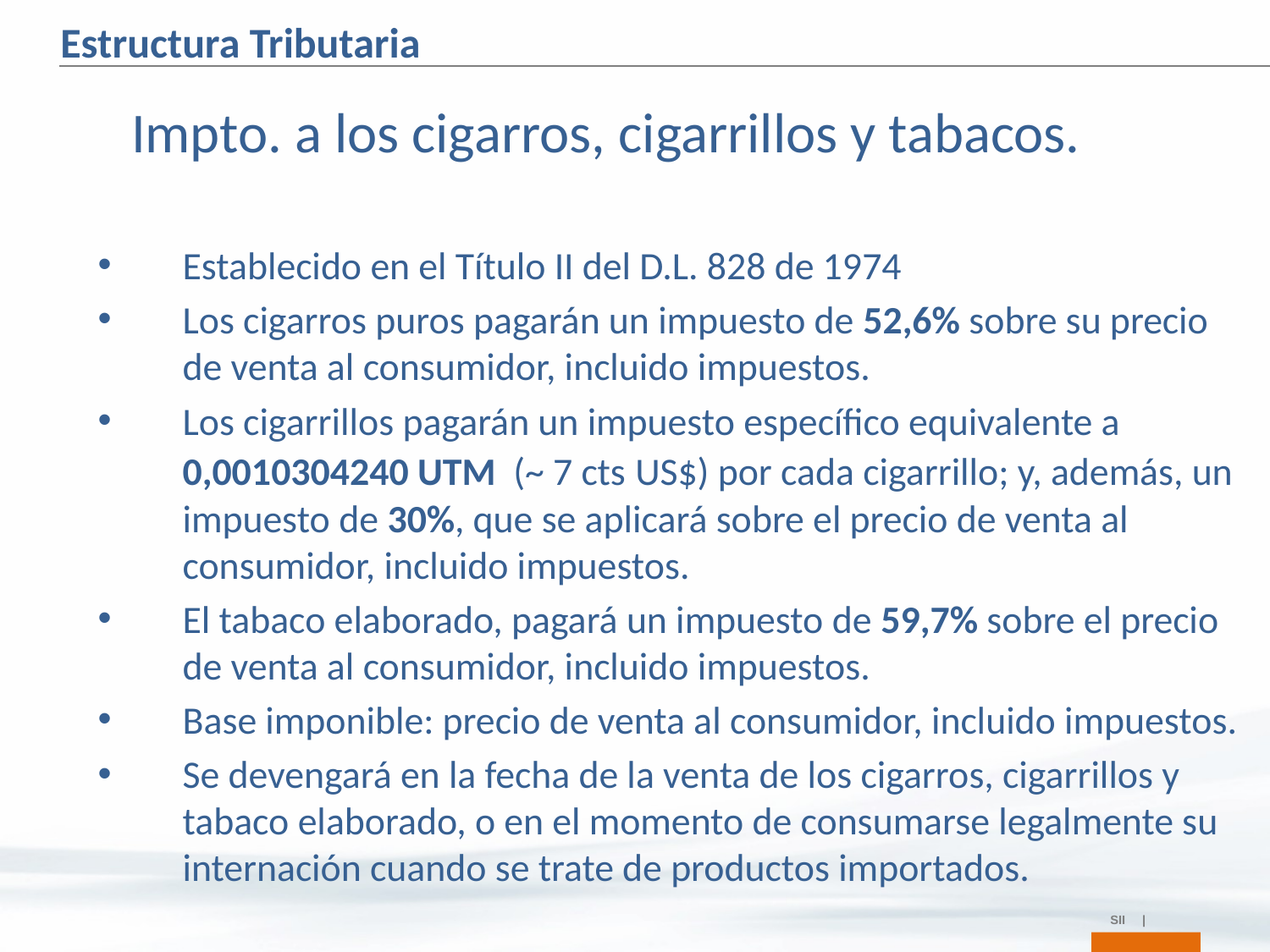

Estructura Tributaria

Impto. a los cigarros, cigarrillos y tabacos.
Establecido en el Título II del D.L. 828 de 1974
Los cigarros puros pagarán un impuesto de 52,6% sobre su precio de venta al consumidor, incluido impuestos.
Los cigarrillos pagarán un impuesto específico equivalente a 0,0010304240 UTM  (~ 7 cts US$) por cada cigarrillo; y, además, un impuesto de 30%, que se aplicará sobre el precio de venta al consumidor, incluido impuestos.
El tabaco elaborado, pagará un impuesto de 59,7% sobre el precio de venta al consumidor, incluido impuestos.
Base imponible: precio de venta al consumidor, incluido impuestos.
Se devengará en la fecha de la venta de los cigarros, cigarrillos y tabaco elaborado, o en el momento de consumarse legalmente su internación cuando se trate de productos importados.
SII     |